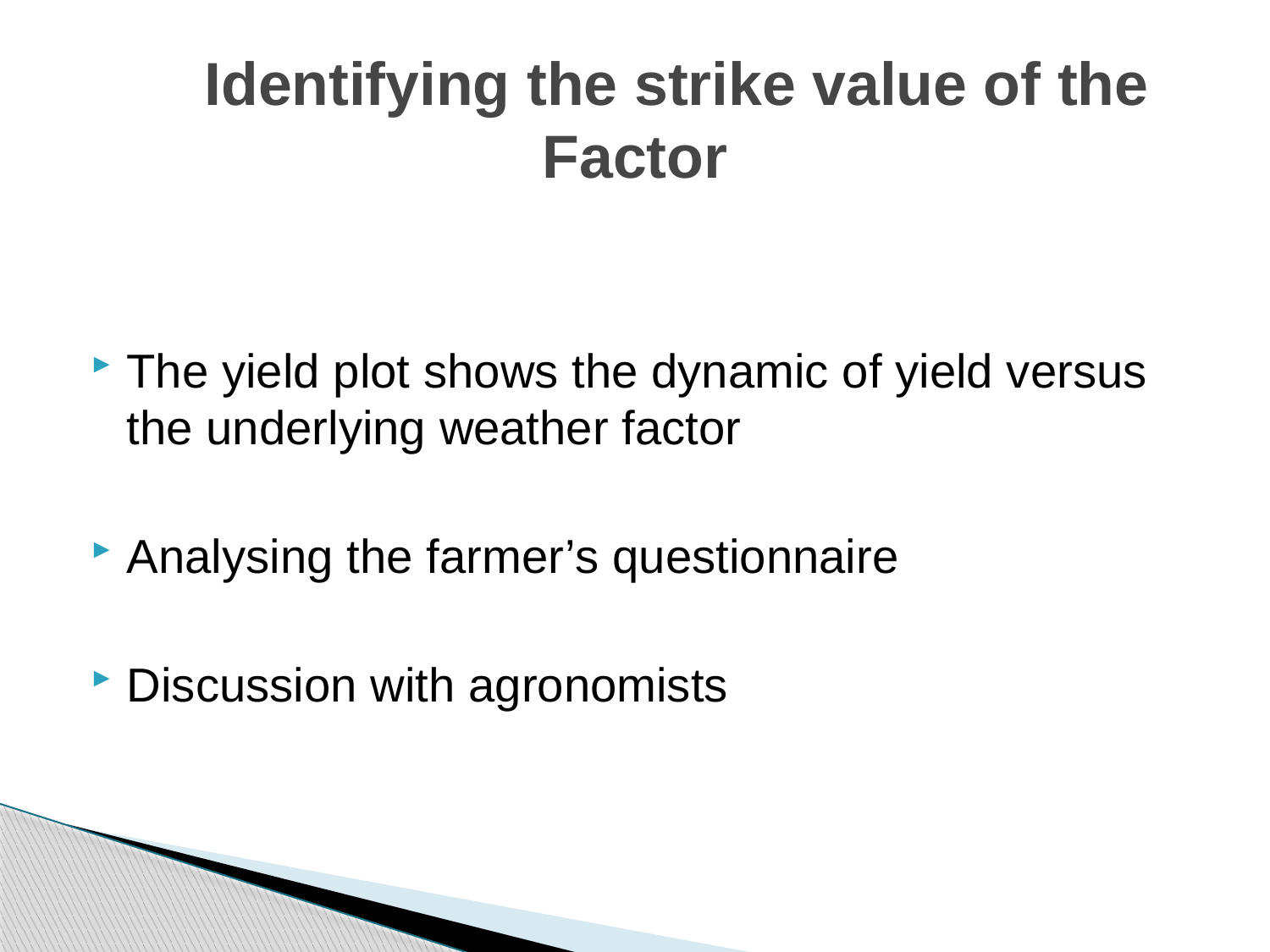

# Identifying the strike value of the Factor

The yield plot shows the dynamic of yield versus the underlying weather factor

Analysing the farmer’s questionnaire

Discussion with agronomists